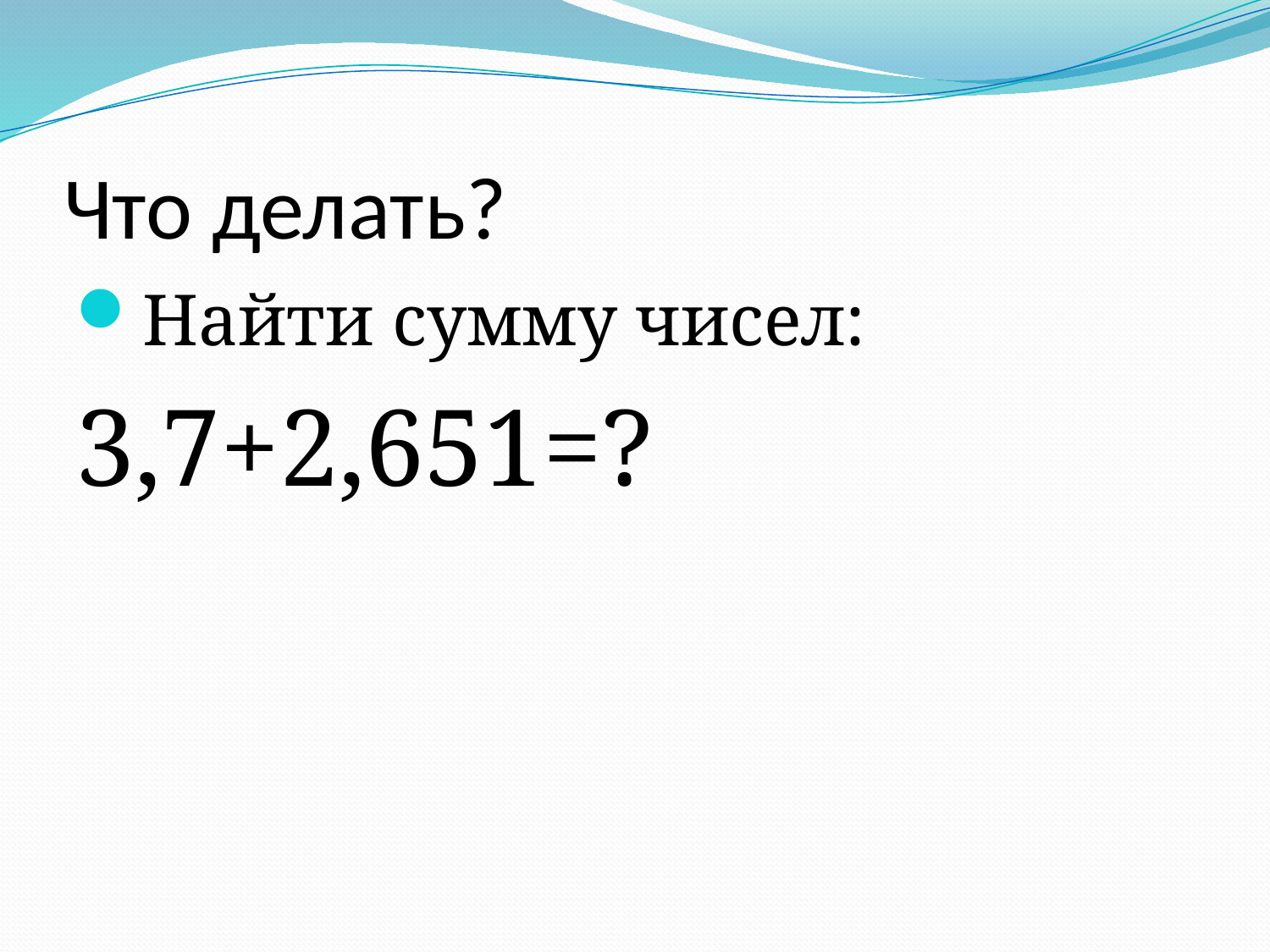

# Что делать?
Найти сумму чисел:
3,7+2,651=?